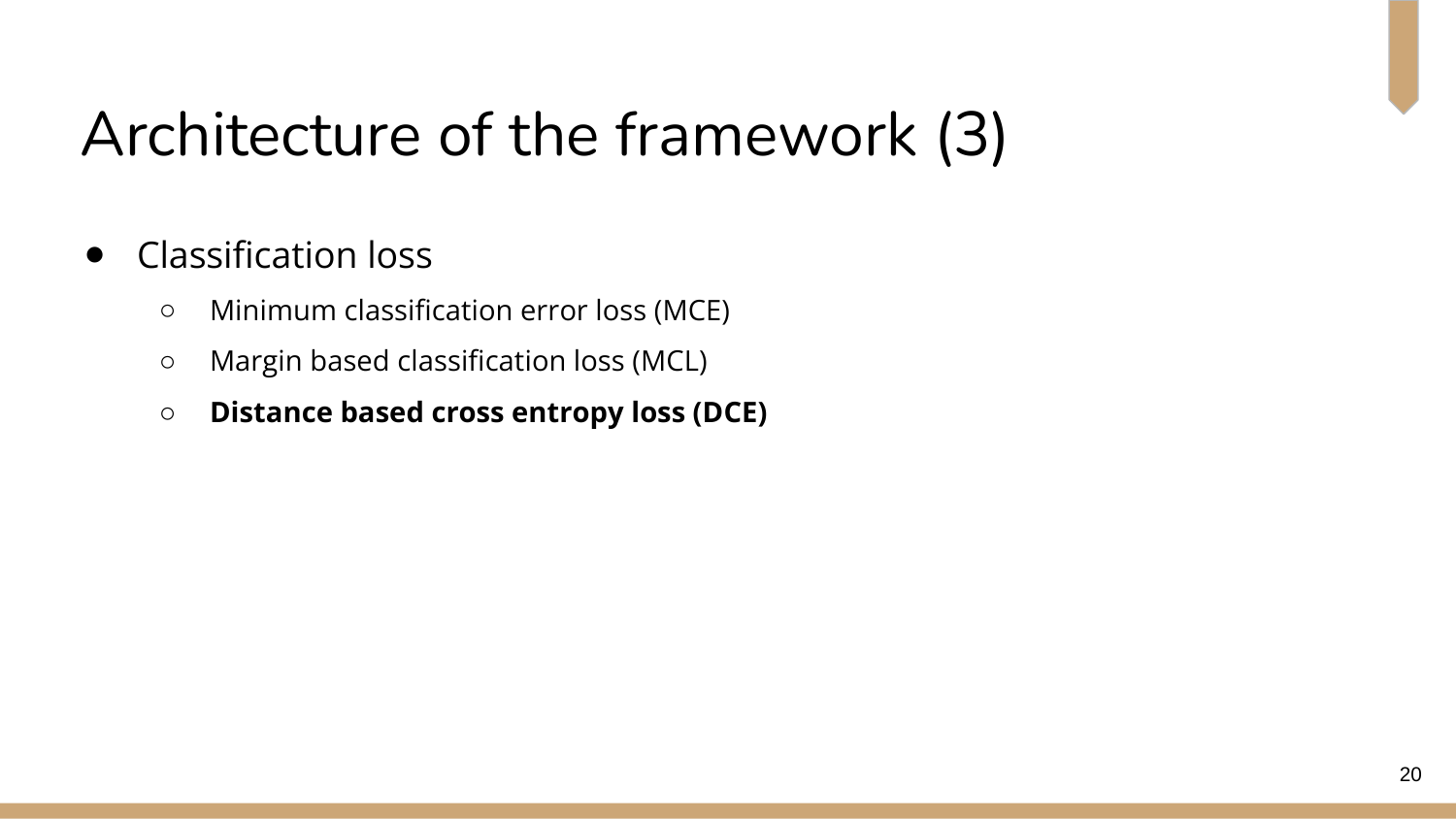

# Architecture of the framework (3)
Classification loss
Minimum classification error loss (MCE)
Margin based classification loss (MCL)
Distance based cross entropy loss (DCE)

20